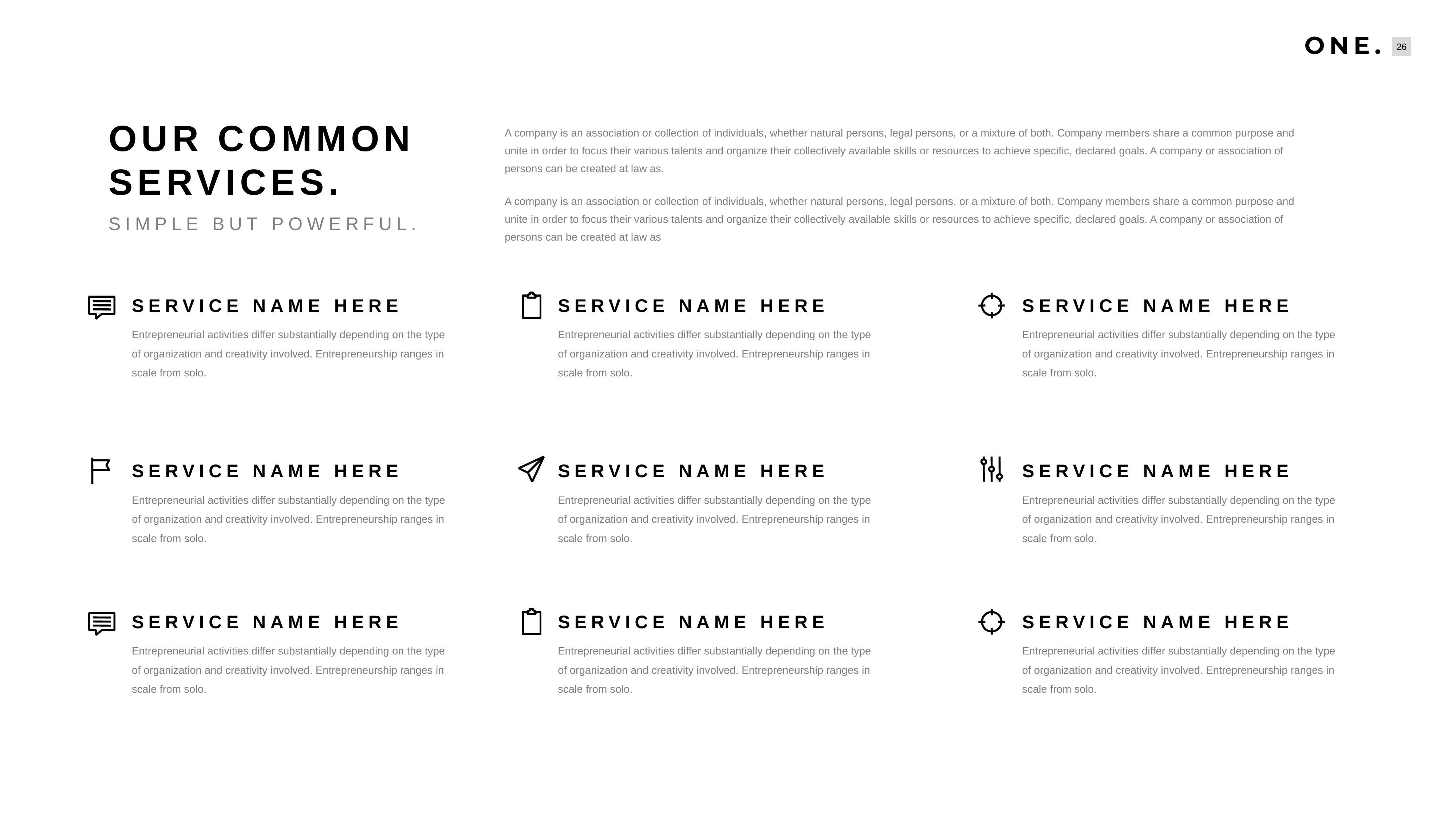

OUR COMMON
SERVICES.
A company is an association or collection of individuals, whether natural persons, legal persons, or a mixture of both. Company members share a common purpose and unite in order to focus their various talents and organize their collectively available skills or resources to achieve specific, declared goals. A company or association of persons can be created at law as.
A company is an association or collection of individuals, whether natural persons, legal persons, or a mixture of both. Company members share a common purpose and unite in order to focus their various talents and organize their collectively available skills or resources to achieve specific, declared goals. A company or association of persons can be created at law as
SIMPLE BUT POWERFUL.
SERVICE NAME HERE
SERVICE NAME HERE
SERVICE NAME HERE

Entrepreneurial activities differ substantially depending on the type of organization and creativity involved. Entrepreneurship ranges in scale from solo.
Entrepreneurial activities differ substantially depending on the type of organization and creativity involved. Entrepreneurship ranges in scale from solo.
Entrepreneurial activities differ substantially depending on the type of organization and creativity involved. Entrepreneurship ranges in scale from solo.
SERVICE NAME HERE
SERVICE NAME HERE
SERVICE NAME HERE

Entrepreneurial activities differ substantially depending on the type of organization and creativity involved. Entrepreneurship ranges in scale from solo.
Entrepreneurial activities differ substantially depending on the type of organization and creativity involved. Entrepreneurship ranges in scale from solo.
Entrepreneurial activities differ substantially depending on the type of organization and creativity involved. Entrepreneurship ranges in scale from solo.
SERVICE NAME HERE
SERVICE NAME HERE
SERVICE NAME HERE

Entrepreneurial activities differ substantially depending on the type of organization and creativity involved. Entrepreneurship ranges in scale from solo.
Entrepreneurial activities differ substantially depending on the type of organization and creativity involved. Entrepreneurship ranges in scale from solo.
Entrepreneurial activities differ substantially depending on the type of organization and creativity involved. Entrepreneurship ranges in scale from solo.